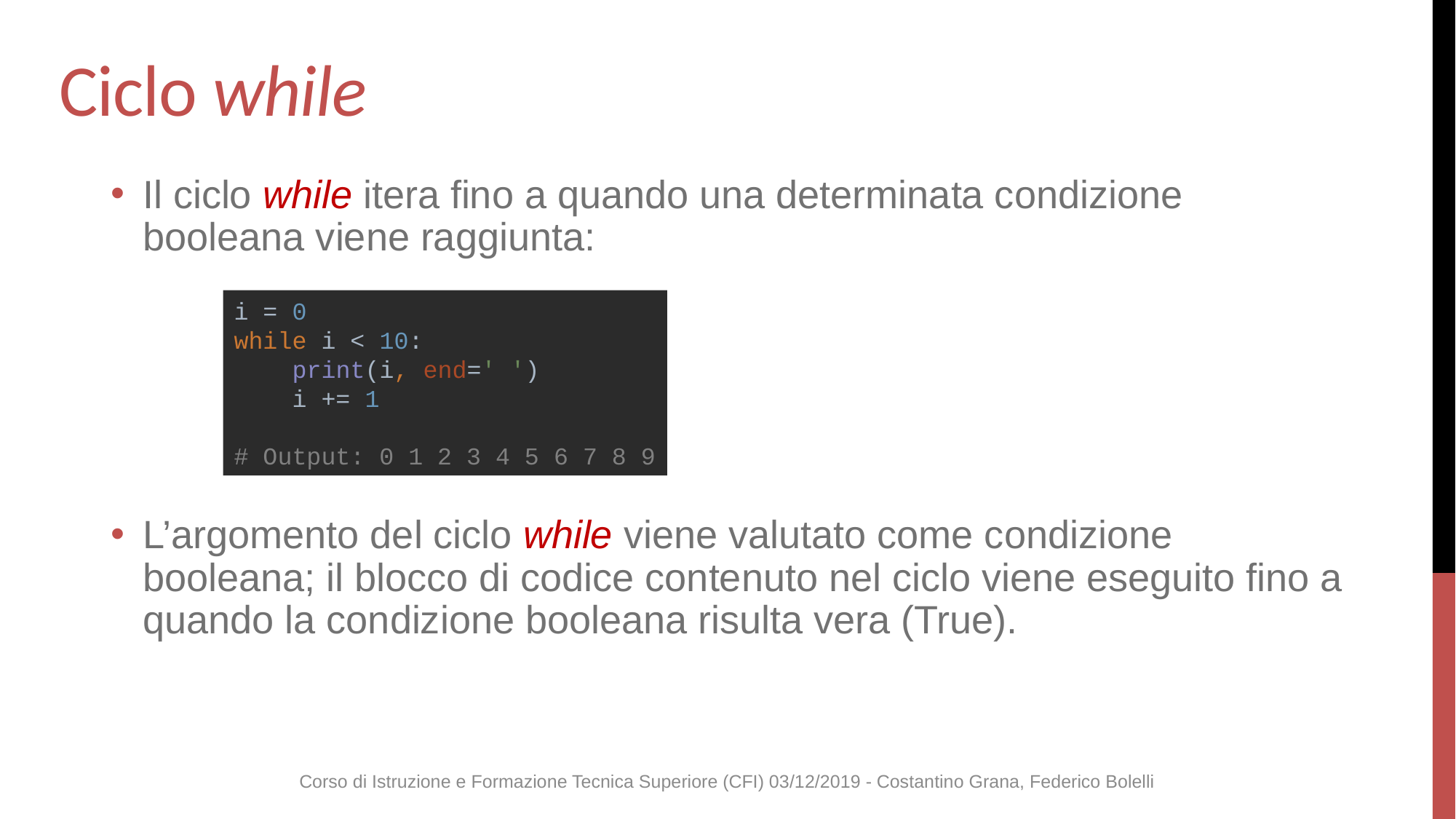

# Ciclo while
Il ciclo while itera fino a quando una determinata condizione booleana viene raggiunta:

L’argomento del ciclo while viene valutato come condizione booleana; il blocco di codice contenuto nel ciclo viene eseguito fino a quando la condizione booleana risulta vera (True).

i = 0
while i < 10:
    print(i, end=' ')
    i += 1
# Output: 0 1 2 3 4 5 6 7 8 9
Corso di Istruzione e Formazione Tecnica Superiore (CFI) 03/12/2019 - Costantino Grana, Federico Bolelli